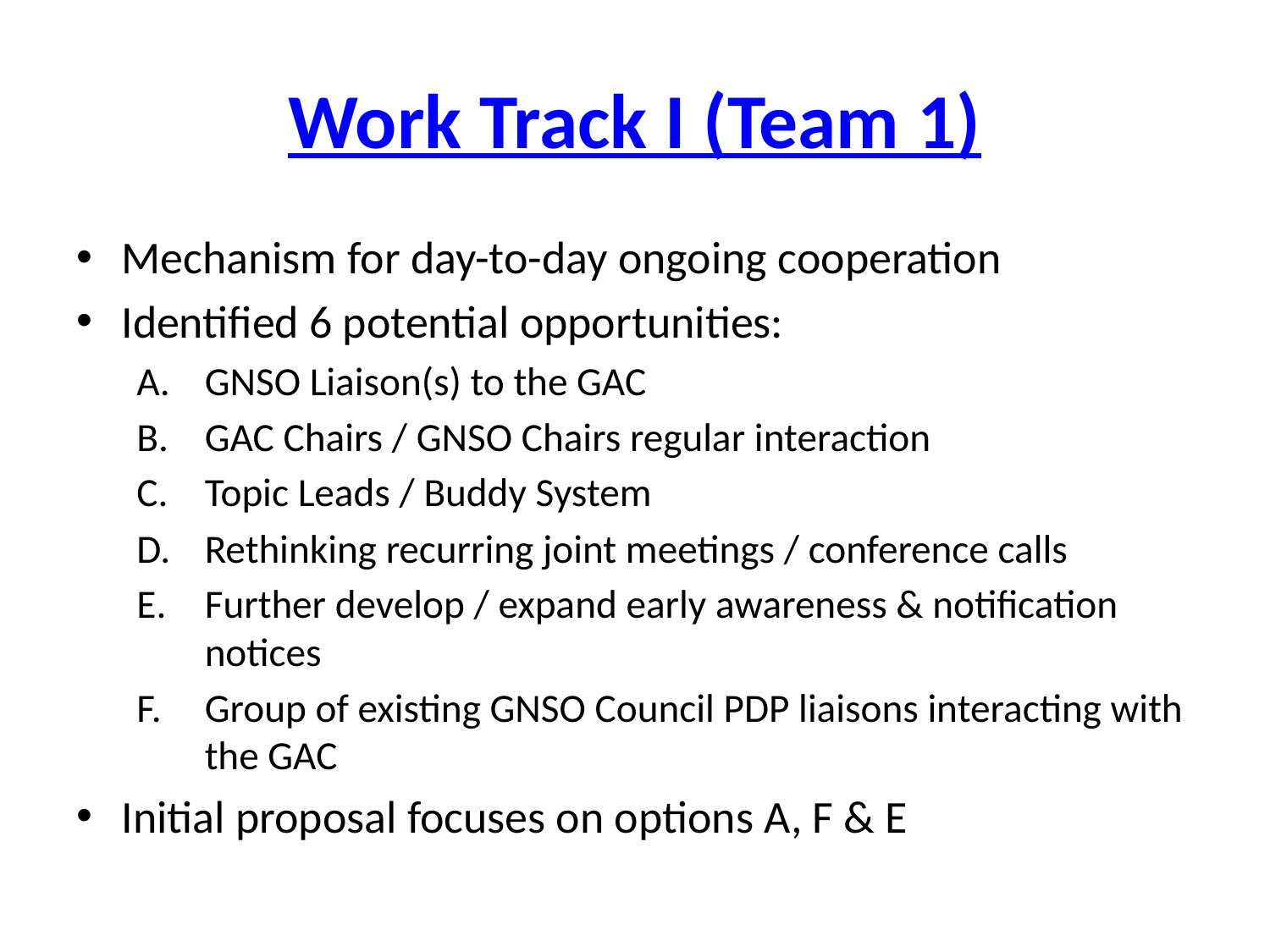

# Work Track I (Team 1)
Mechanism for day-to-day ongoing cooperation
Identified 6 potential opportunities:
GNSO Liaison(s) to the GAC
GAC Chairs / GNSO Chairs regular interaction
Topic Leads / Buddy System
Rethinking recurring joint meetings / conference calls
Further develop / expand early awareness & notification notices
Group of existing GNSO Council PDP liaisons interacting with the GAC
Initial proposal focuses on options A, F & E